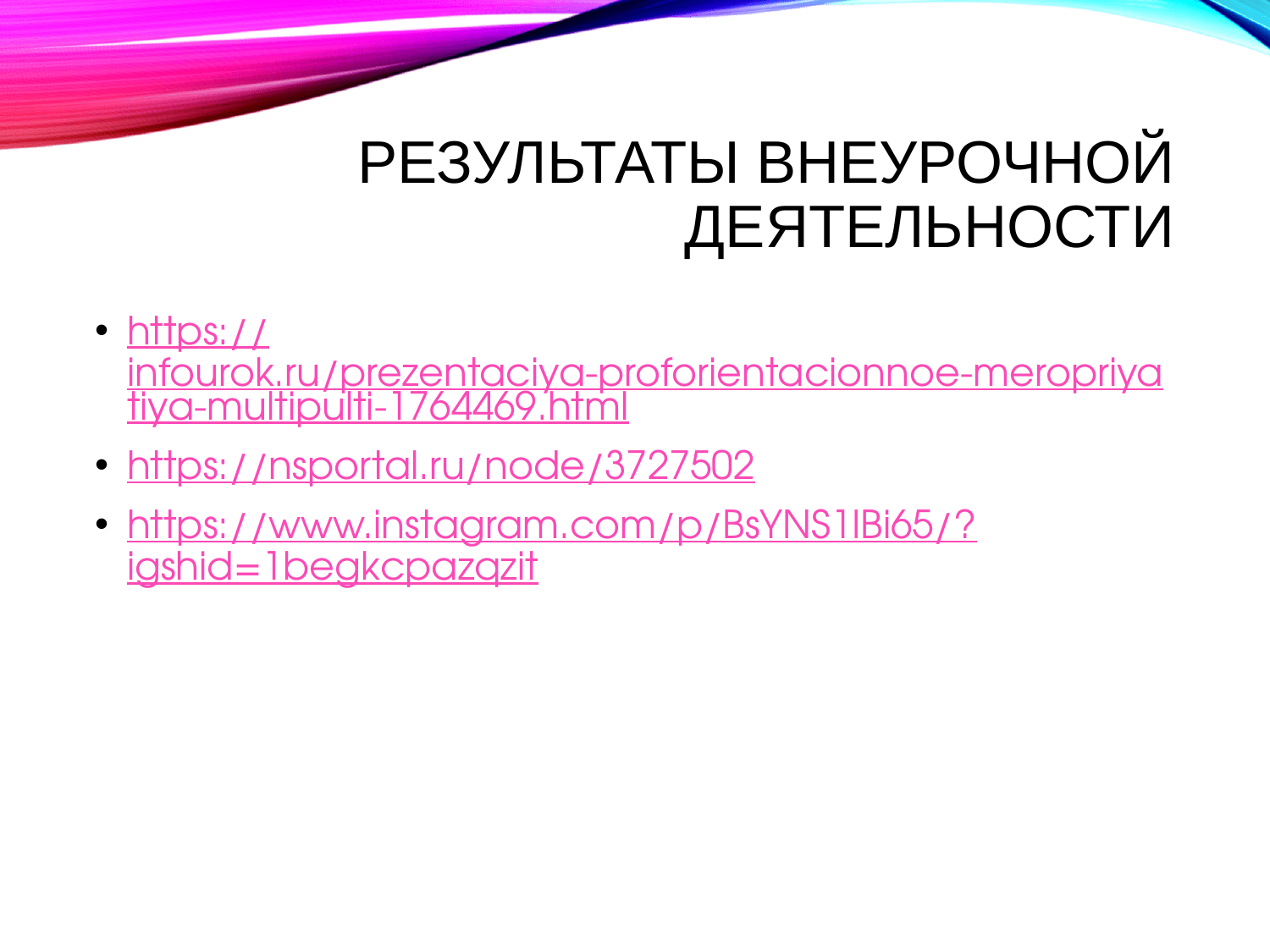

# Результаты внеурочной деятельности
https://infourok.ru/prezentaciya-proforientacionnoe-meropriyatiya-multipulti-1764469.html
https://nsportal.ru/node/3727502
https://www.instagram.com/p/BsYNS1IBi65/?igshid=1begkcpazqzit